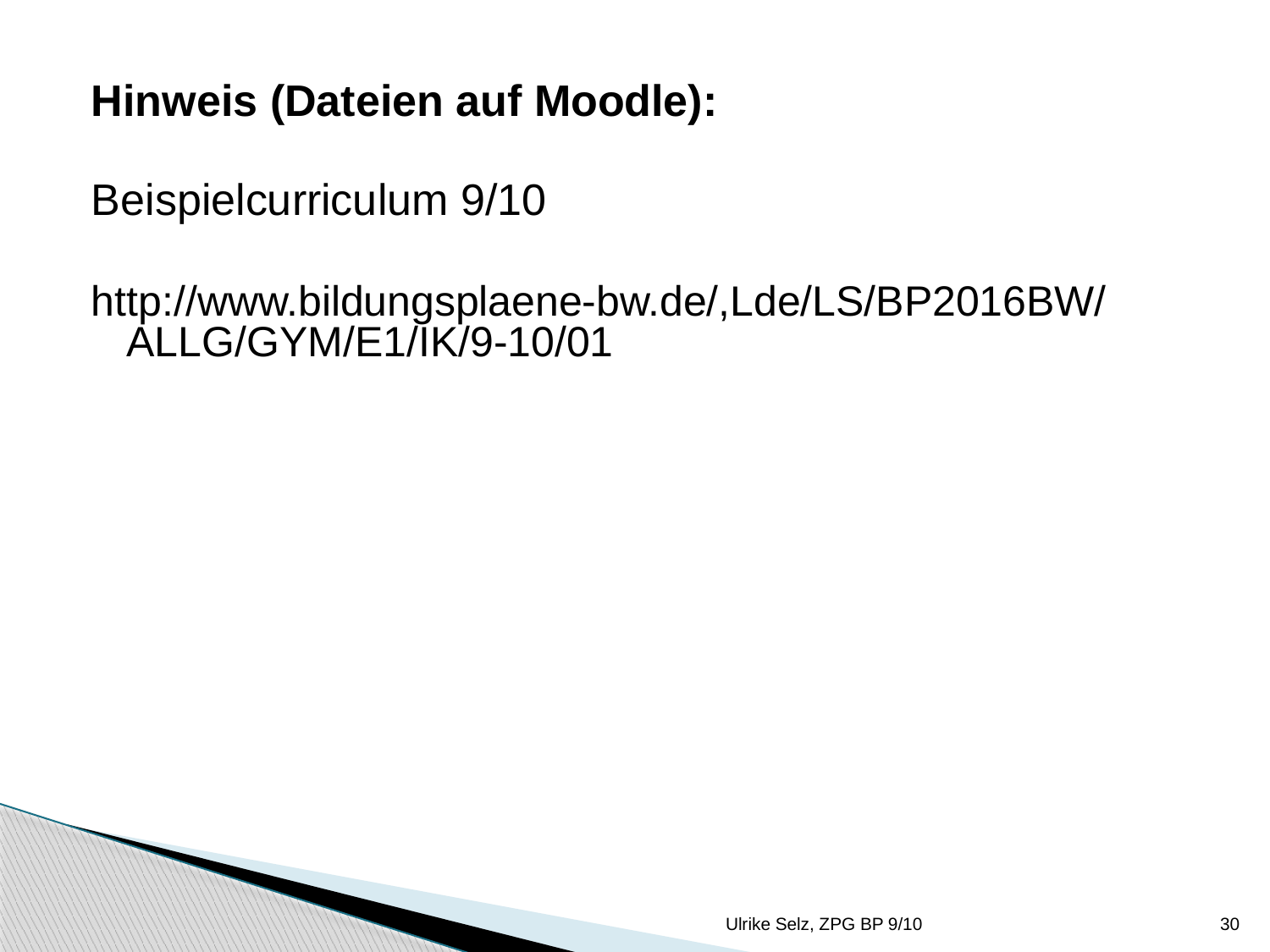

Hinweis (Dateien auf Moodle):

Beispielcurriculum 9/10

http://www.bildungsplaene-bw.de/,Lde/LS/BP2016BW/ALLG/GYM/E1/IK/9-10/01

Ulrike Selz, ZPG BP 9/10
30